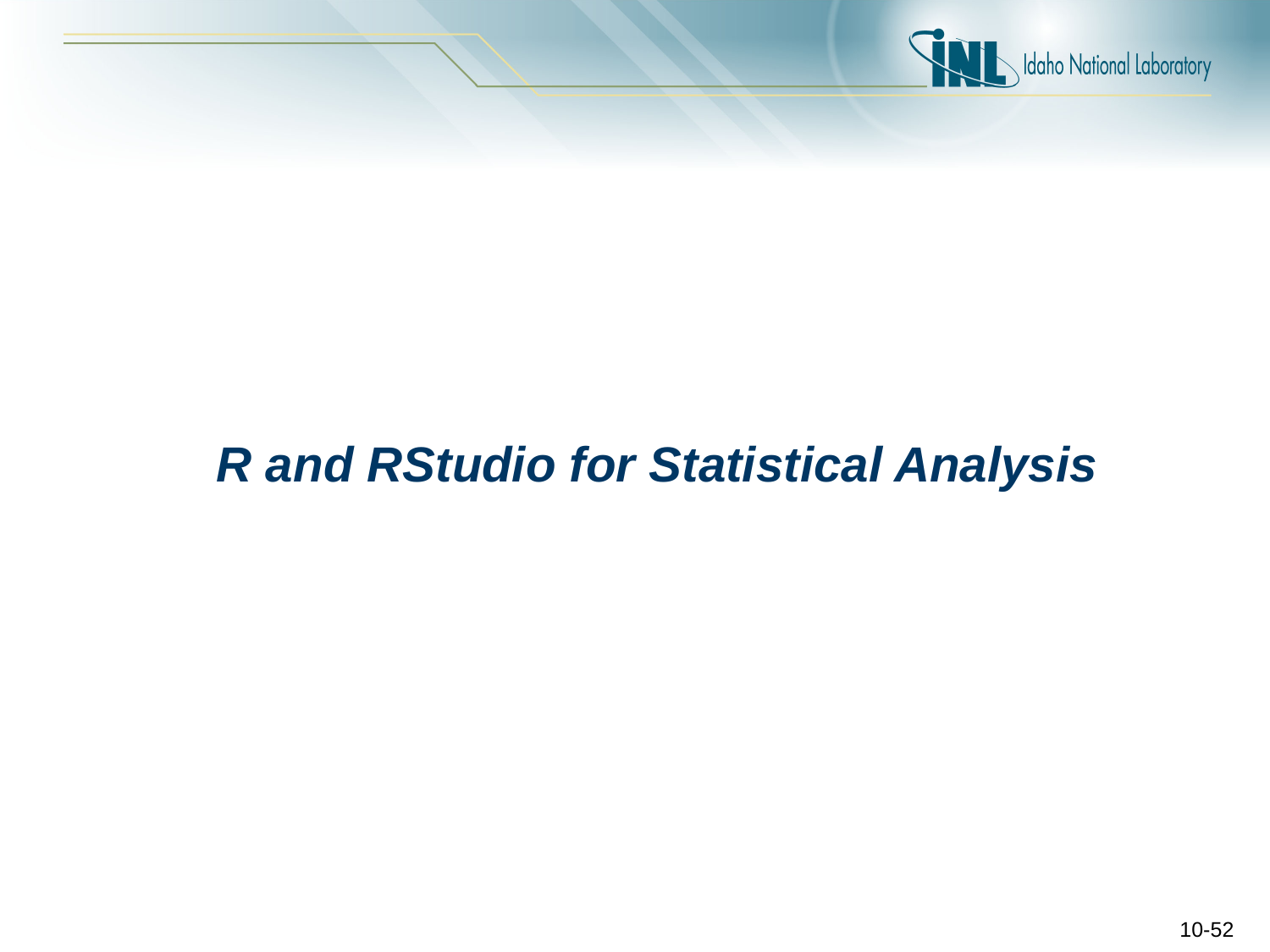

# R and RStudio for Statistical Analysis
10-52